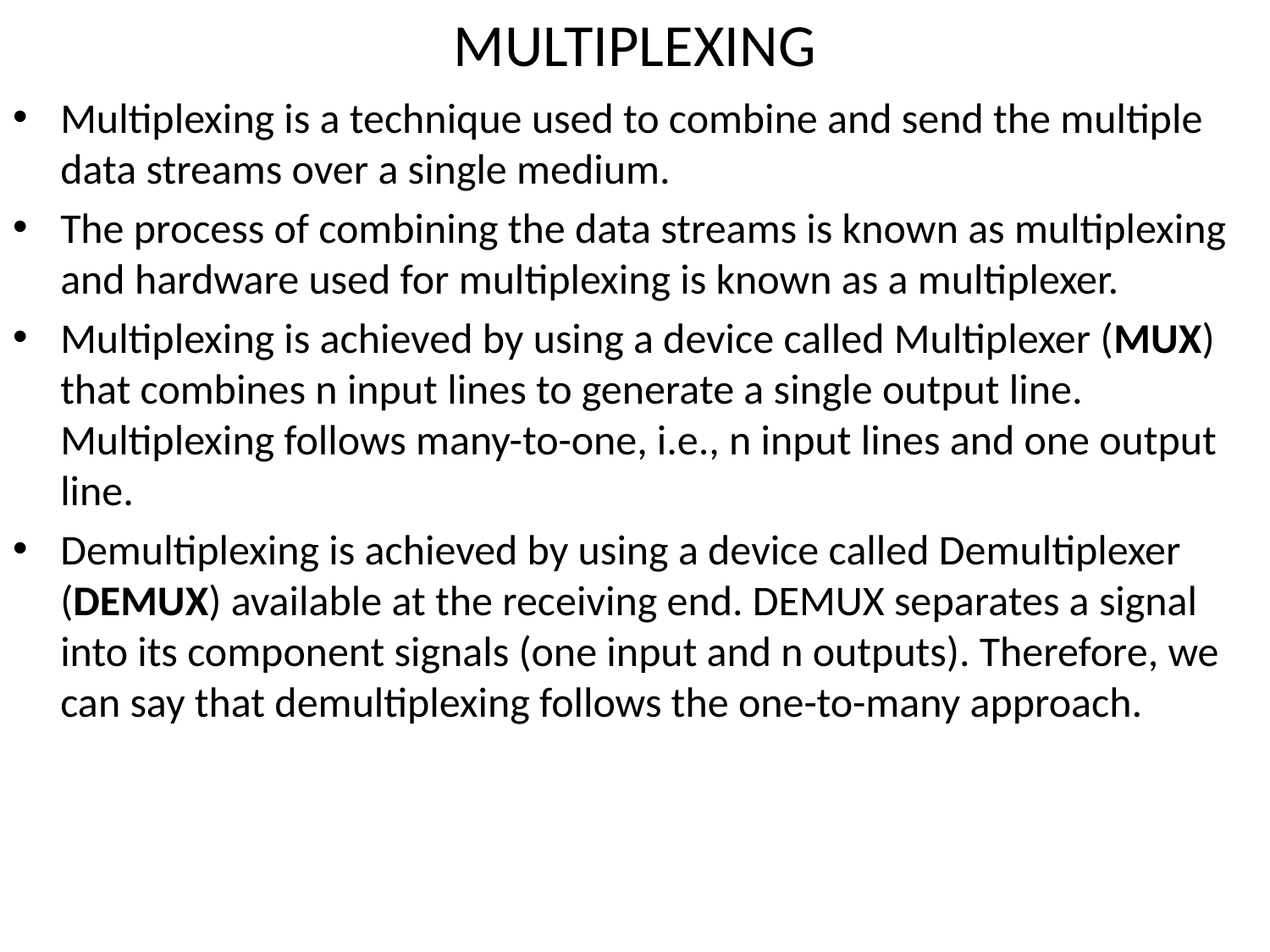

# MULTIPLEXING
Multiplexing is a technique used to combine and send the multiple data streams over a single medium.
The process of combining the data streams is known as multiplexing and hardware used for multiplexing is known as a multiplexer.
Multiplexing is achieved by using a device called Multiplexer (MUX) that combines n input lines to generate a single output line. Multiplexing follows many-to-one, i.e., n input lines and one output line.
Demultiplexing is achieved by using a device called Demultiplexer (DEMUX) available at the receiving end. DEMUX separates a signal into its component signals (one input and n outputs). Therefore, we can say that demultiplexing follows the one-to-many approach.